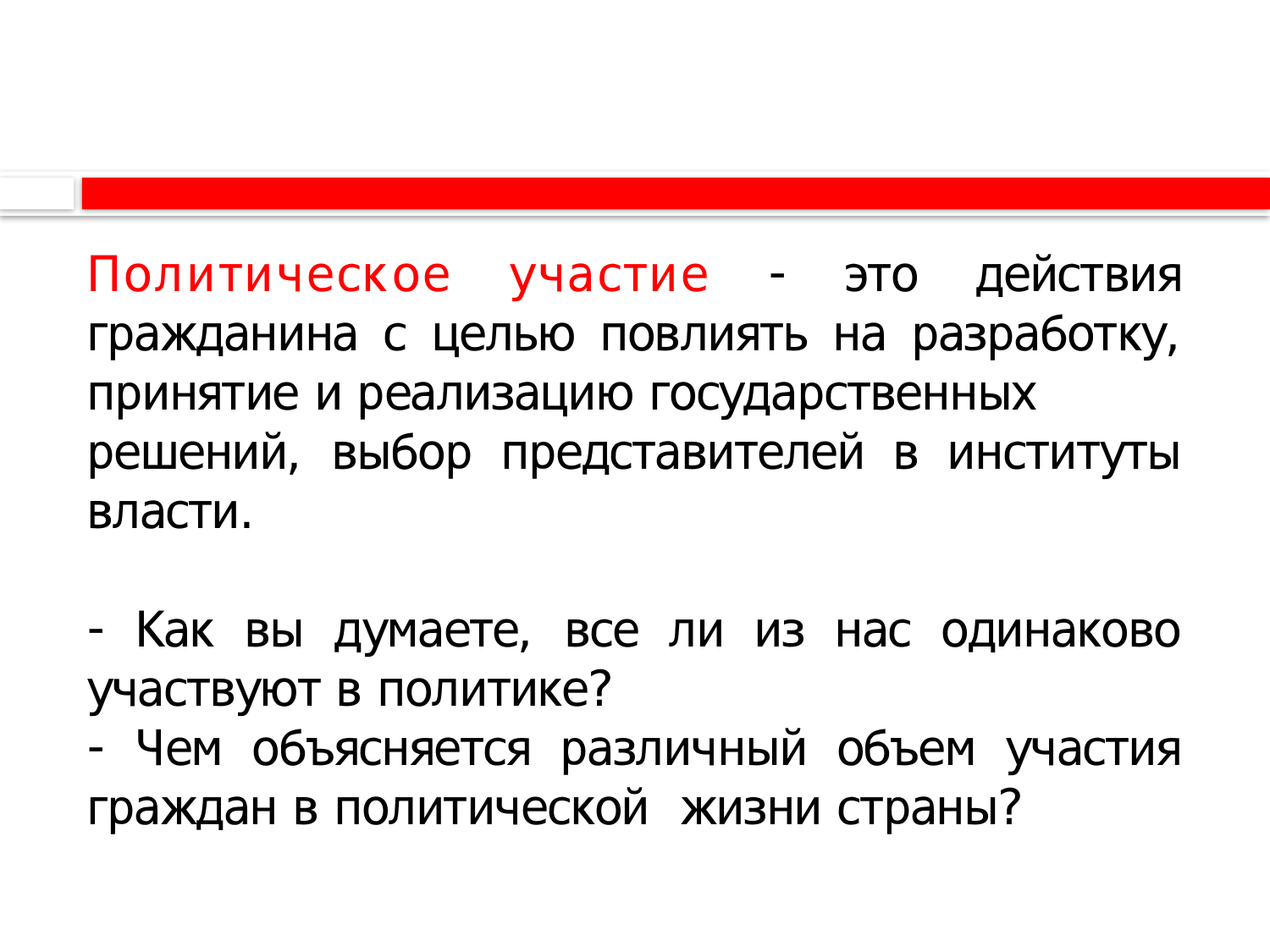

Политическое участие - это действия гражданина с целью повлиять на разработку, принятие и реализацию государственных
решений, выбор представителей в институты власти.

- Как вы думаете, все ли из нас одинаково участвуют в политике?
- Чем объясняется различный объем участия граждан в политической  жизни страны?